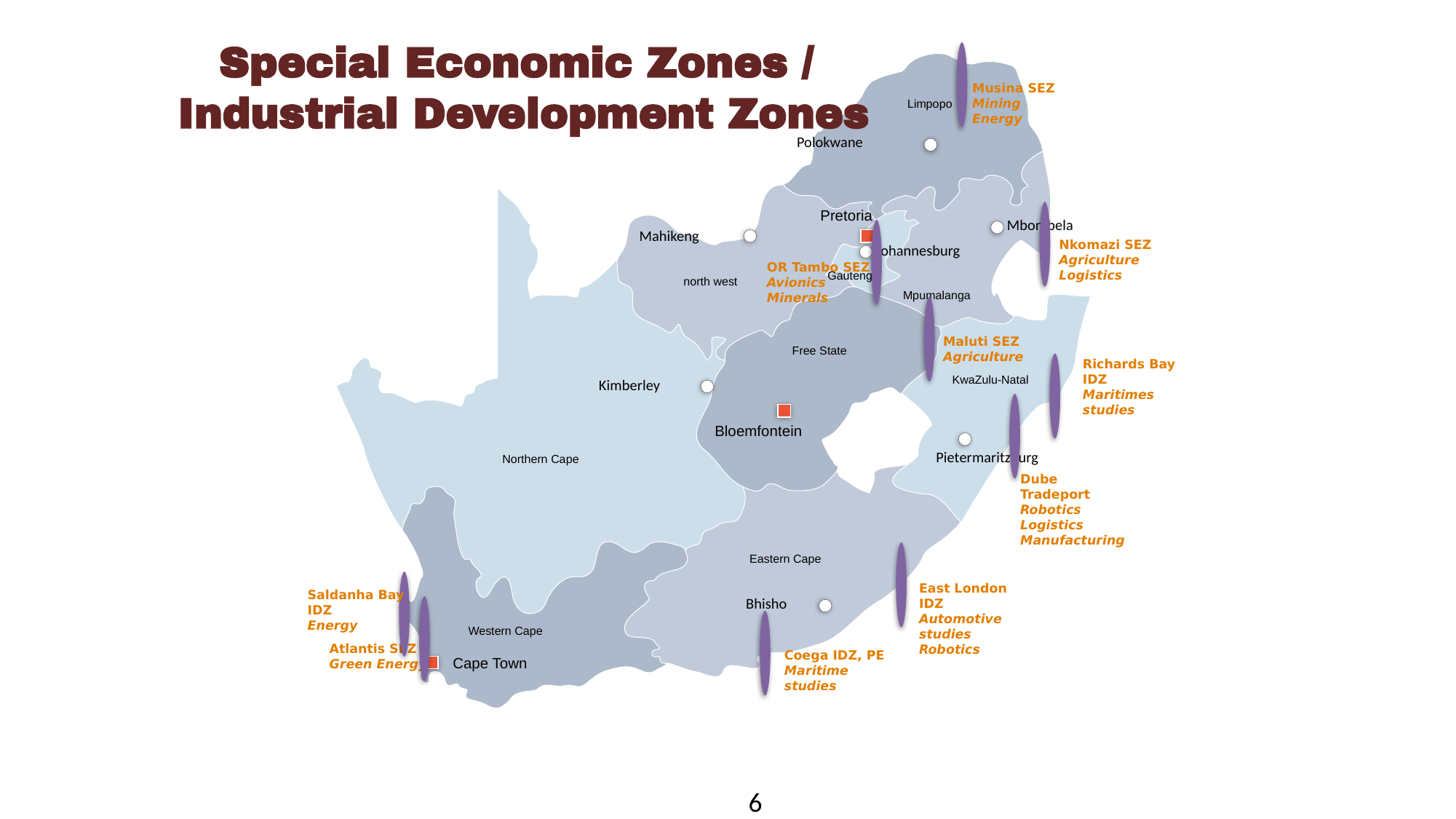

Special Economic Zones /
Industrial Development Zones

Limpopo
Polokwane
Pretoria
Mbombela
Mahikeng
Johannesburg
Gauteng
north west
Mpumalanga
Free State
KwaZulu-Natal
Kimberley
Bloemfontein
Pietermaritzburg
Northern Cape
Eastern Cape
Bhisho
Western Cape
Cape Town

Musina SEZ
Mining
Energy

Nkomazi SEZ
Agriculture
Logistics
OR Tambo SEZ
Avionics
Minerals

Maluti SEZ
Agriculture
Richards Bay IDZ
Maritimes studies

Dube Tradeport
Robotics
Logistics
Manufacturing

East London IDZ
Automotive studies
Robotics
Saldanha Bay
IDZ
Energy

Atlantis SEZ
Green Energy
Coega IDZ, PE
Maritime studies
6